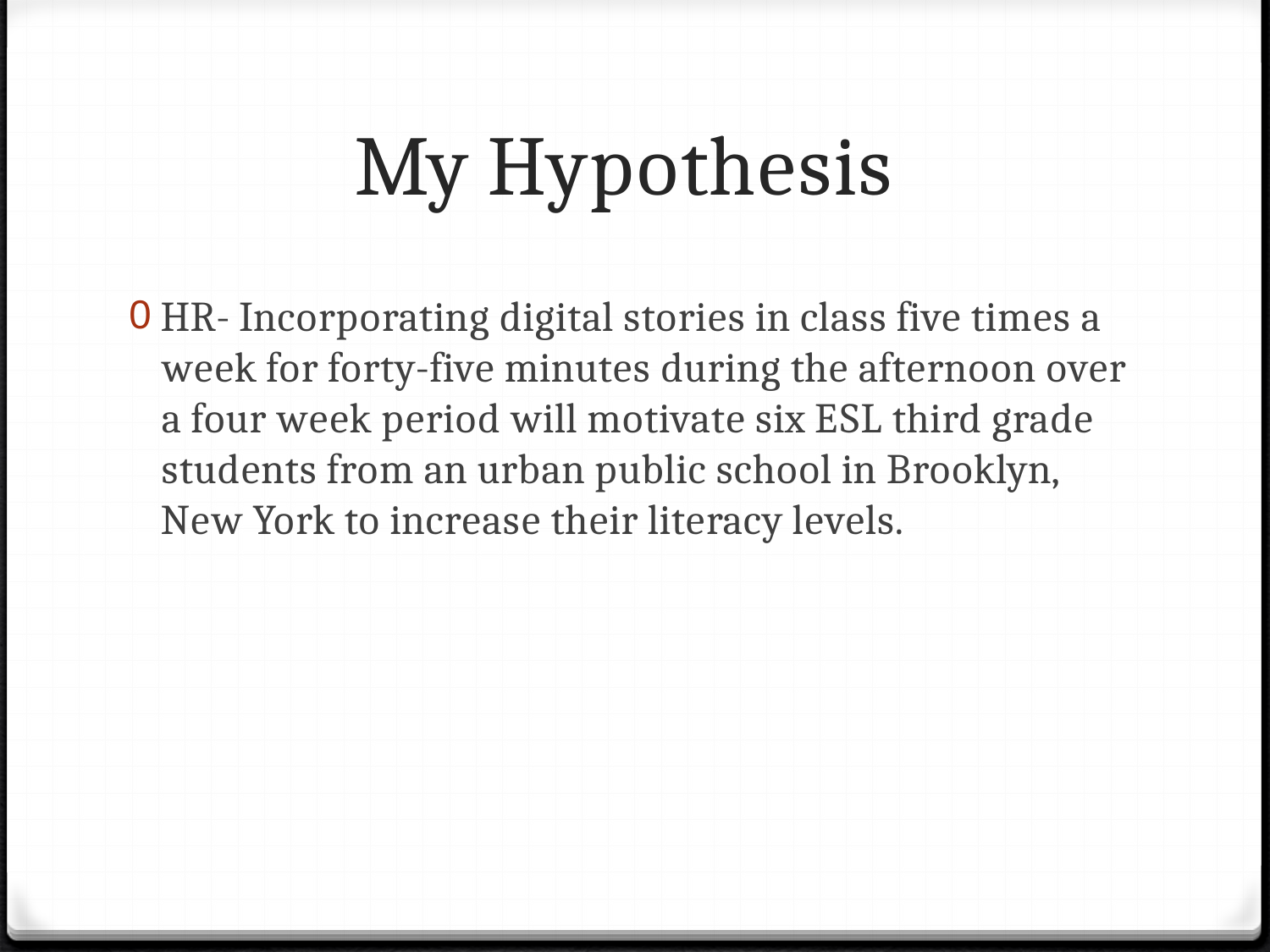

# My Hypothesis
HR- Incorporating digital stories in class five times a week for forty-five minutes during the afternoon over a four week period will motivate six ESL third grade students from an urban public school in Brooklyn, New York to increase their literacy levels.